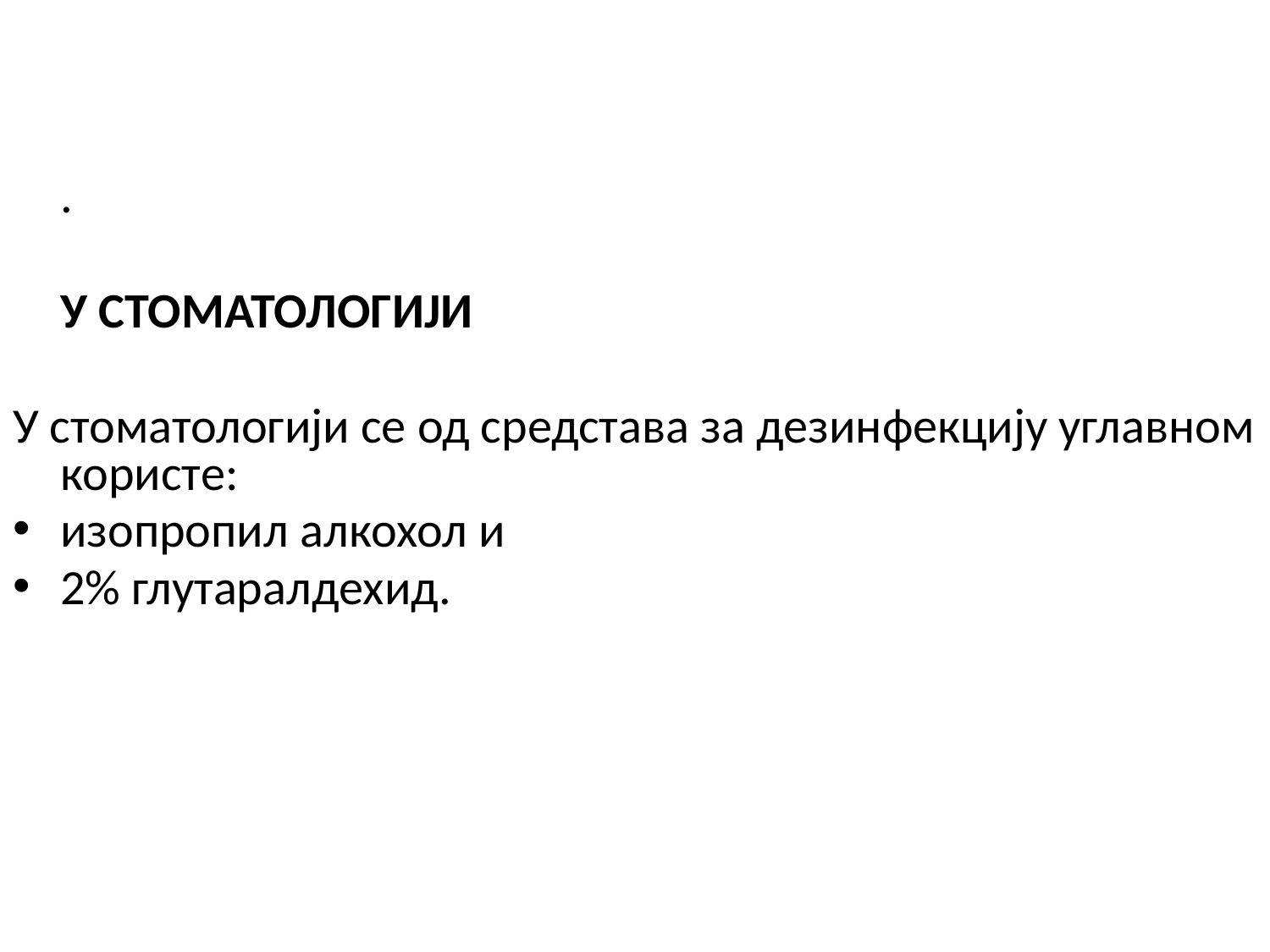

.

	У СТОМАТОЛОГИЈИ

У стоматологији се од средстава за дезинфекцију углавном користе:
изопропил алкохол и
2% глутаралдехид.